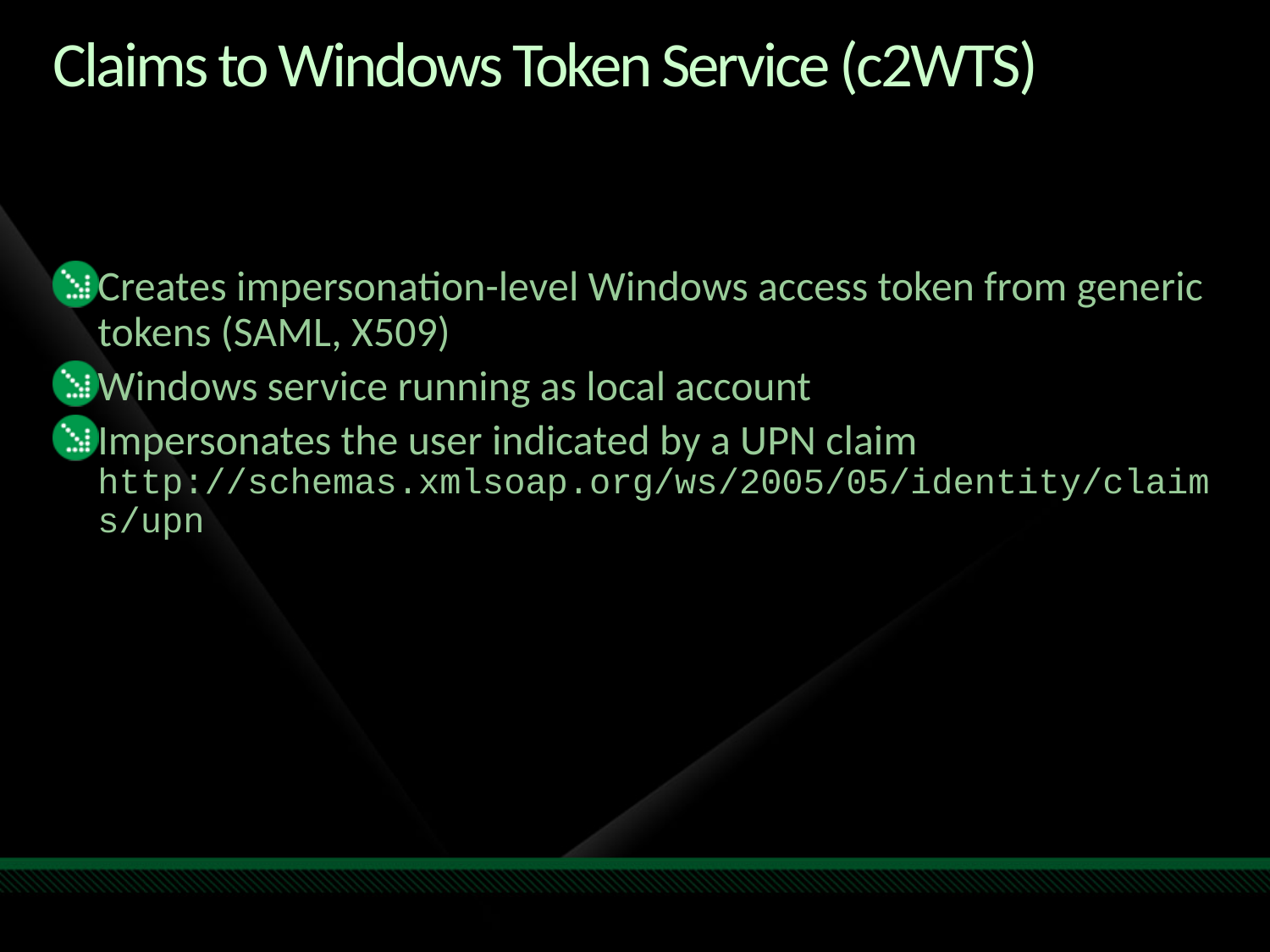

# Claims to Windows Token Service (c2WTS)
Creates impersonation-level Windows access token from generic tokens (SAML, X509)
Windows service running as local account
Impersonates the user indicated by a UPN claim
http://schemas.xmlsoap.org/ws/2005/05/identity/claims/upn